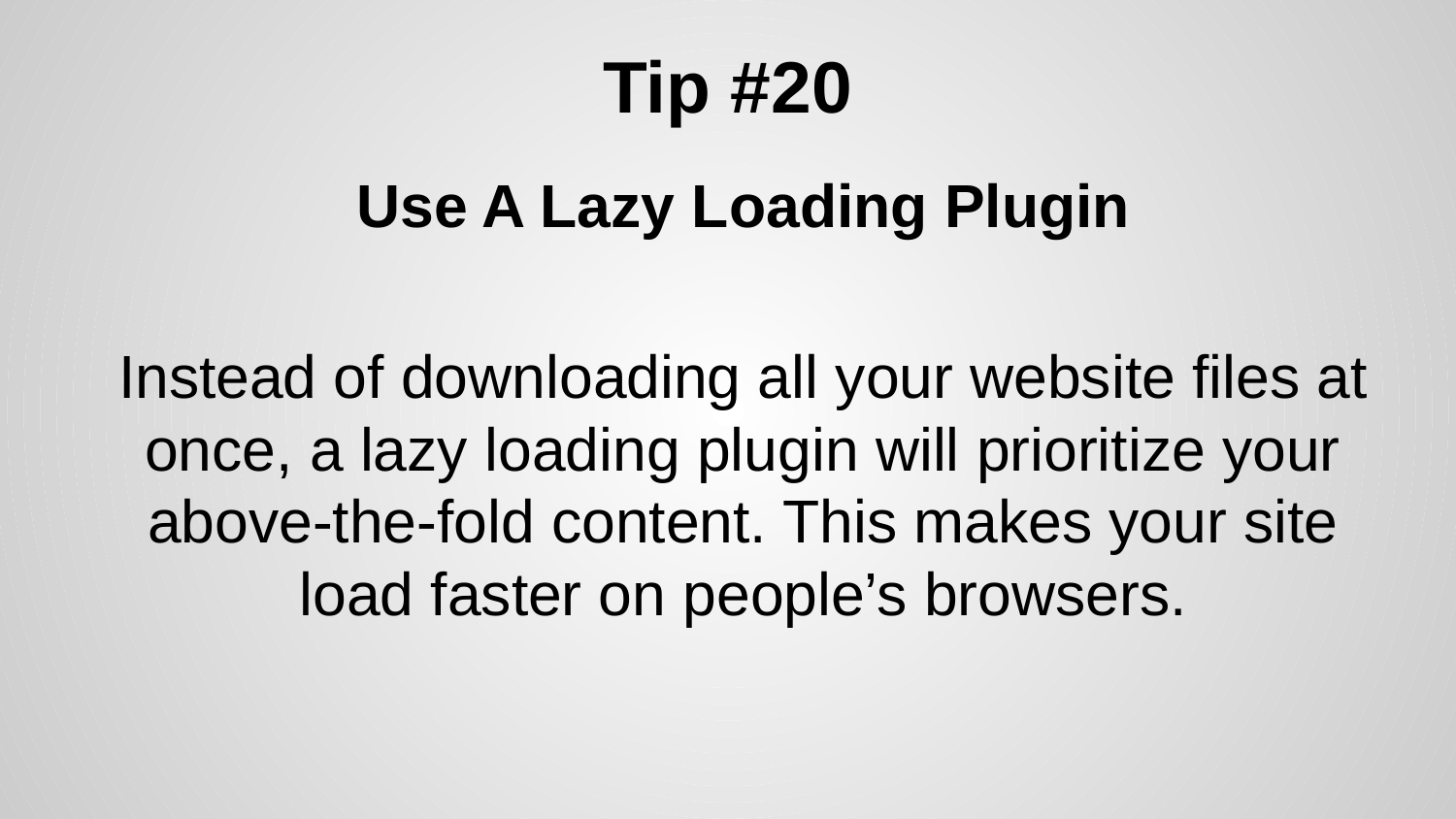

# Tip #20

Use A Lazy Loading Plugin

Instead of downloading all your website files at once, a lazy loading plugin will prioritize your above-the-fold content. This makes your site load faster on people’s browsers.